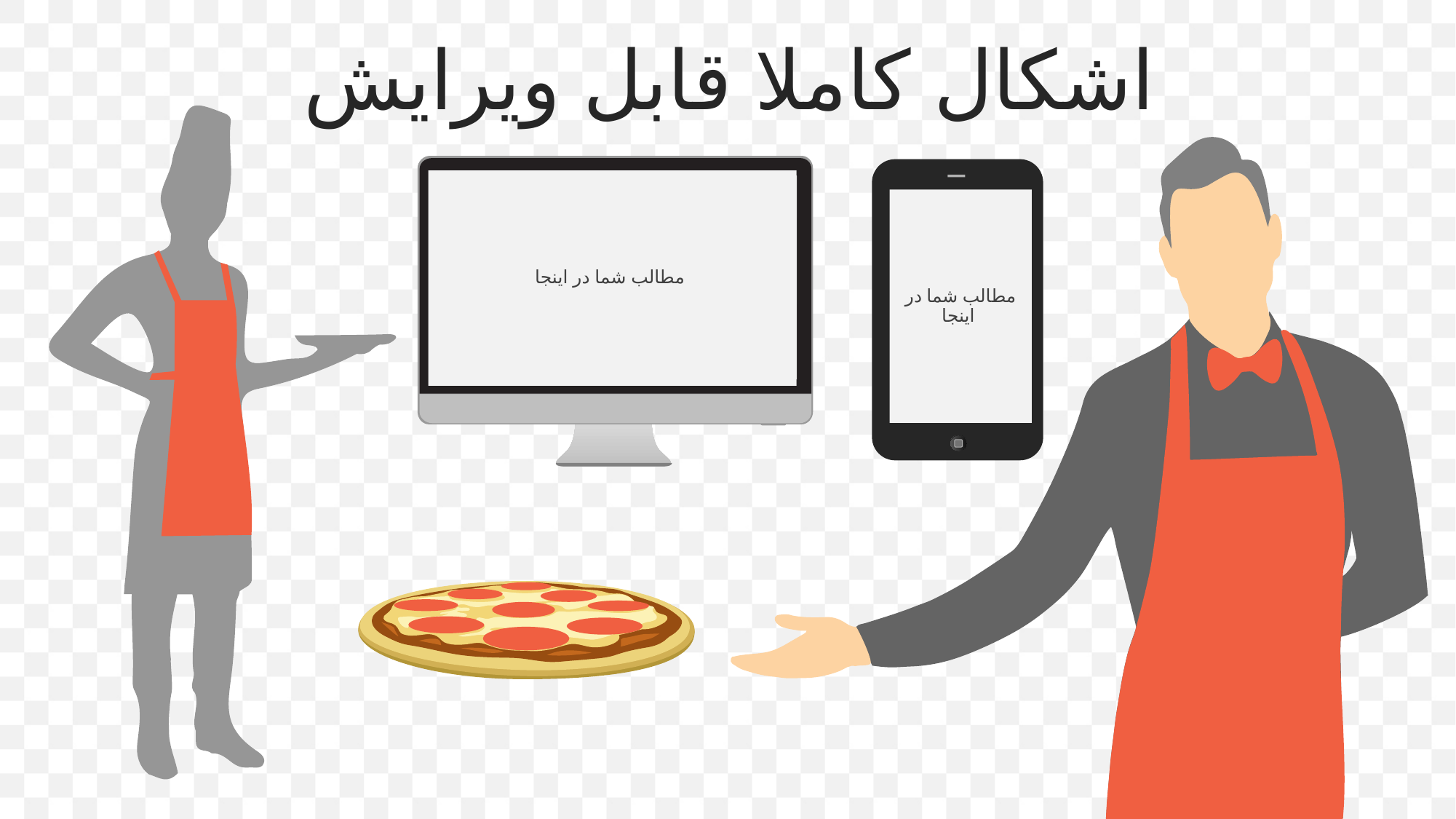

اشکال کاملا قابل ویرایش

مطالب شما در اینجا
مطالب شما در اینجا